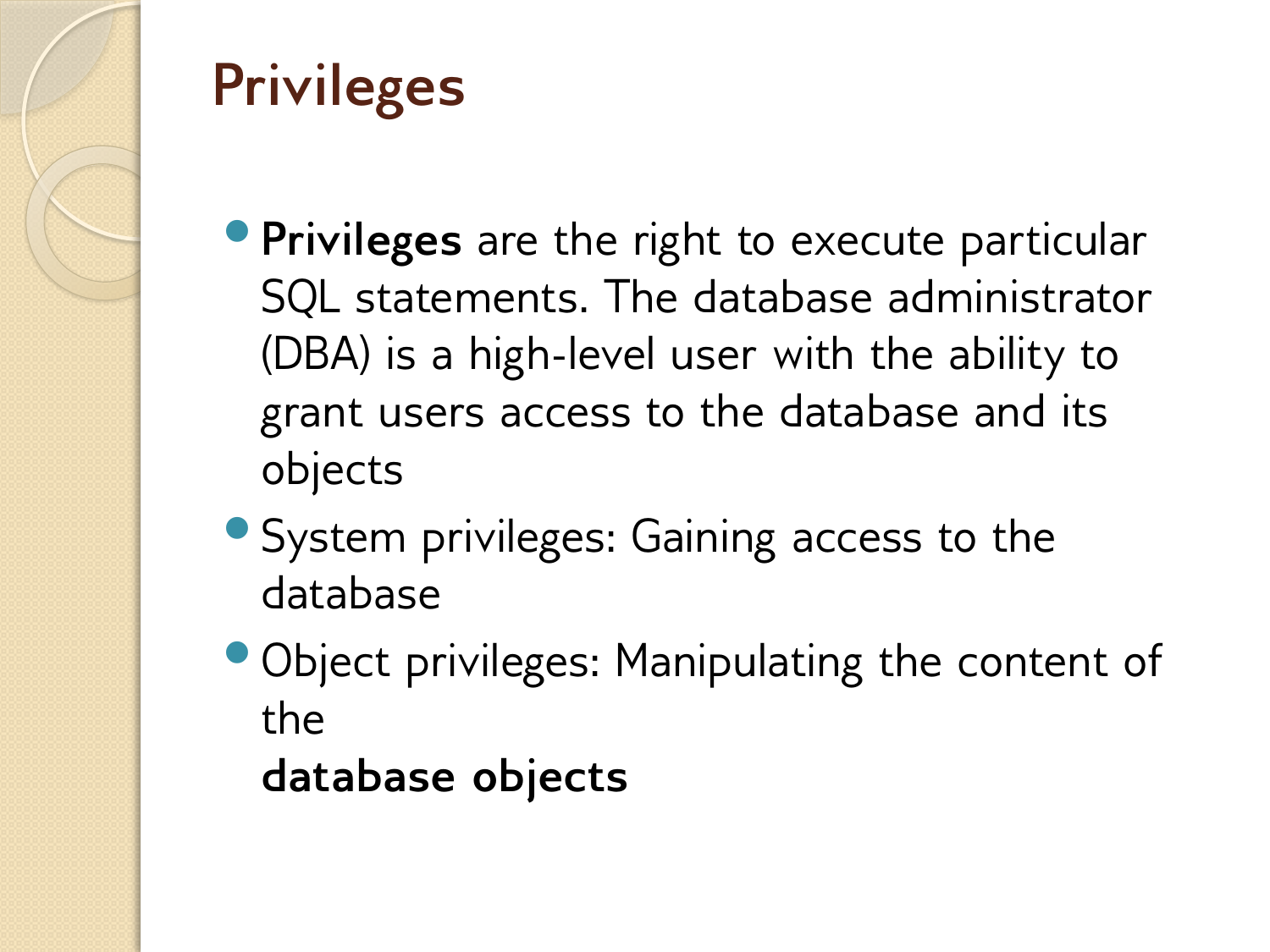

# Privileges
Privileges are the right to execute particular SQL statements. The database administrator (DBA) is a high-level user with the ability to grant users access to the database and its objects
System privileges: Gaining access to the database
Object privileges: Manipulating the content of the
database objects